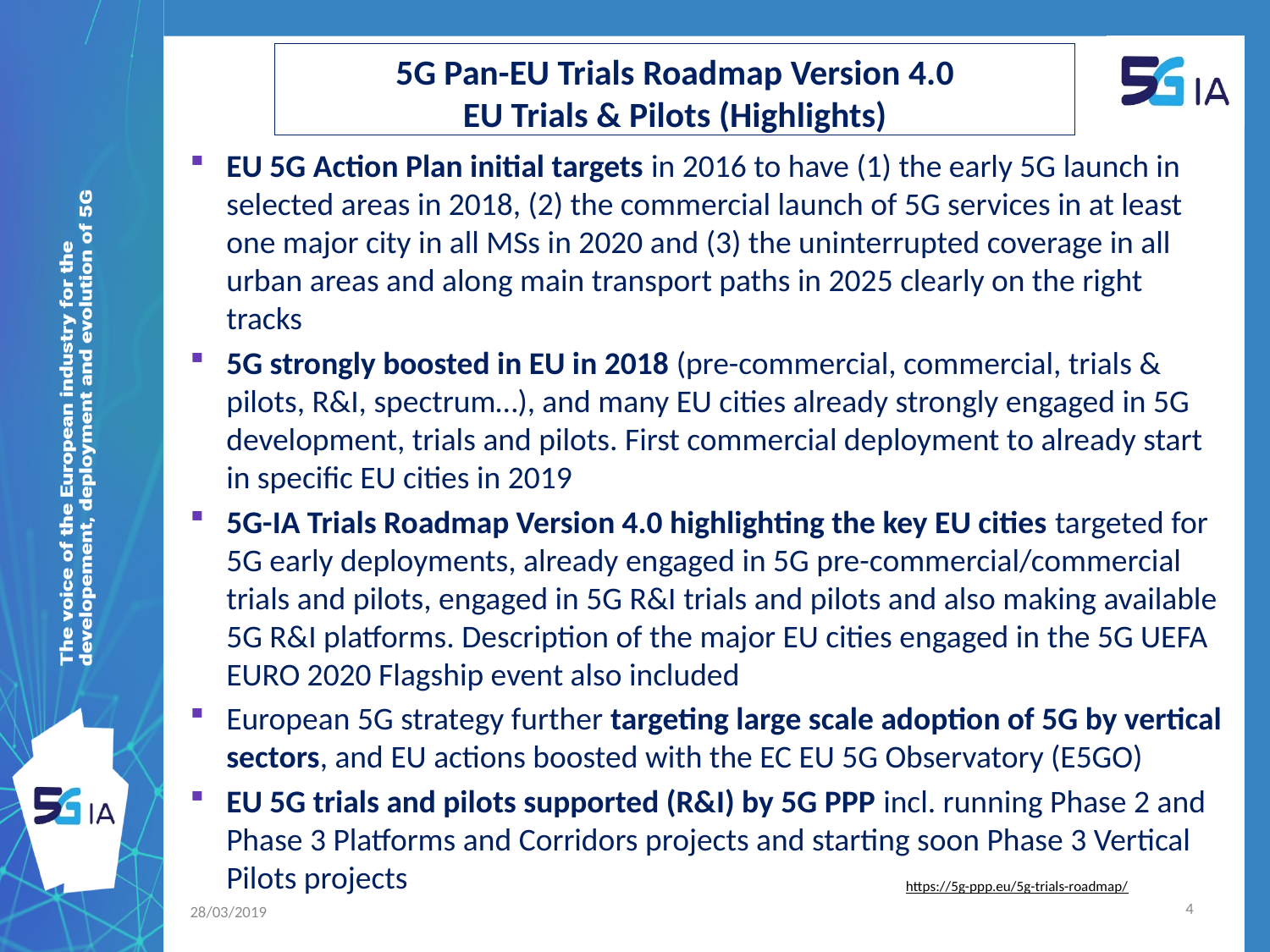

# 5G Pan-EU Trials Roadmap Version 4.0 EU Trials & Pilots (Highlights)
EU 5G Action Plan initial targets in 2016 to have (1) the early 5G launch in selected areas in 2018, (2) the commercial launch of 5G services in at least one major city in all MSs in 2020 and (3) the uninterrupted coverage in all urban areas and along main transport paths in 2025 clearly on the right tracks
5G strongly boosted in EU in 2018 (pre-commercial, commercial, trials & pilots, R&I, spectrum…), and many EU cities already strongly engaged in 5G development, trials and pilots. First commercial deployment to already start in specific EU cities in 2019
5G-IA Trials Roadmap Version 4.0 highlighting the key EU cities targeted for 5G early deployments, already engaged in 5G pre-commercial/commercial trials and pilots, engaged in 5G R&I trials and pilots and also making available 5G R&I platforms. Description of the major EU cities engaged in the 5G UEFA EURO 2020 Flagship event also included
European 5G strategy further targeting large scale adoption of 5G by vertical sectors, and EU actions boosted with the EC EU 5G Observatory (E5GO)
EU 5G trials and pilots supported (R&I) by 5G PPP incl. running Phase 2 and Phase 3 Platforms and Corridors projects and starting soon Phase 3 Vertical Pilots projects

https://5g-ppp.eu/5g-trials-roadmap/

4
28/03/2019